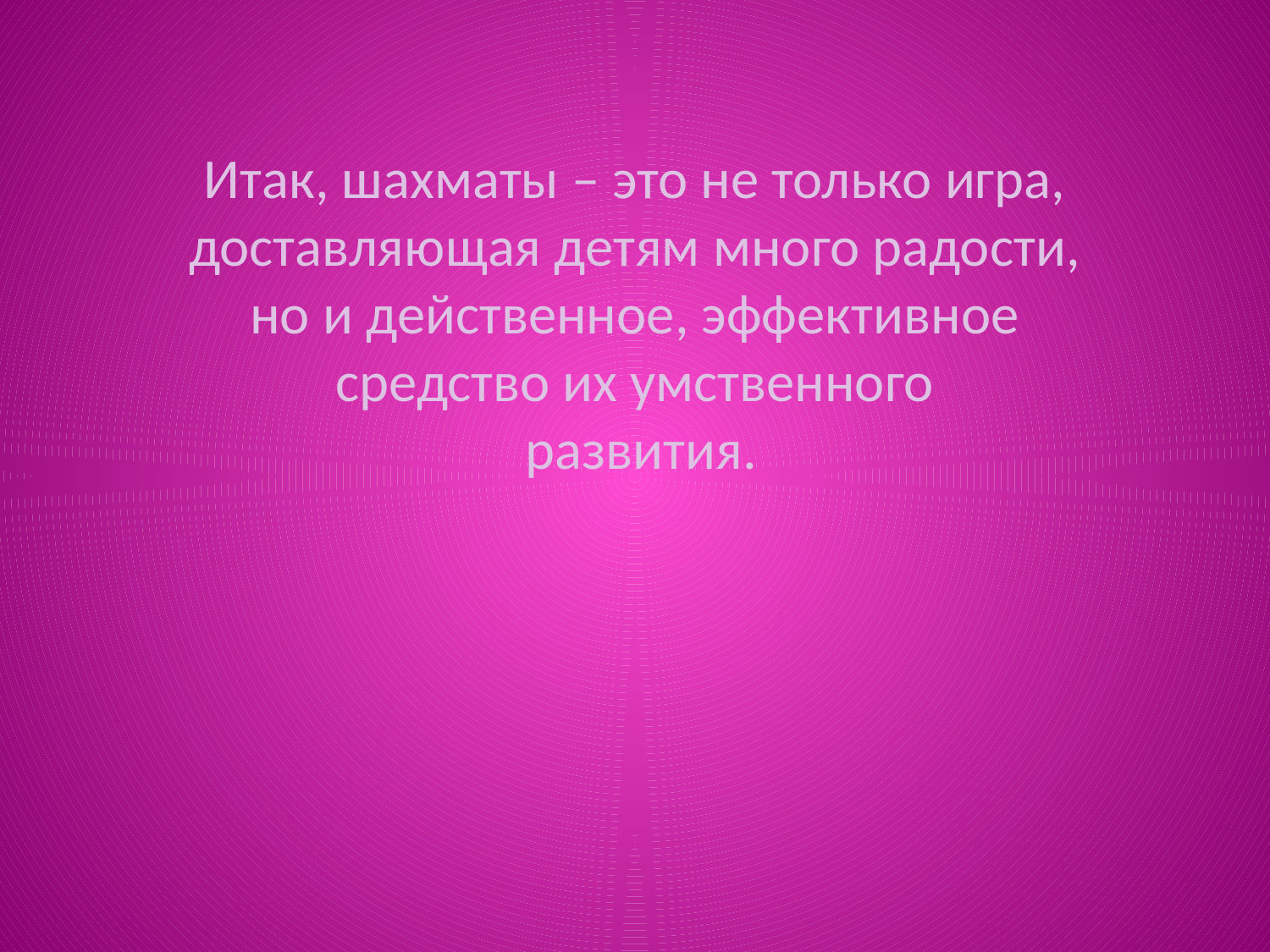

Итак, шахматы – это не только игра, доставляющая детям много радости, но и действенное, эффективное средство их умственного
 развития.